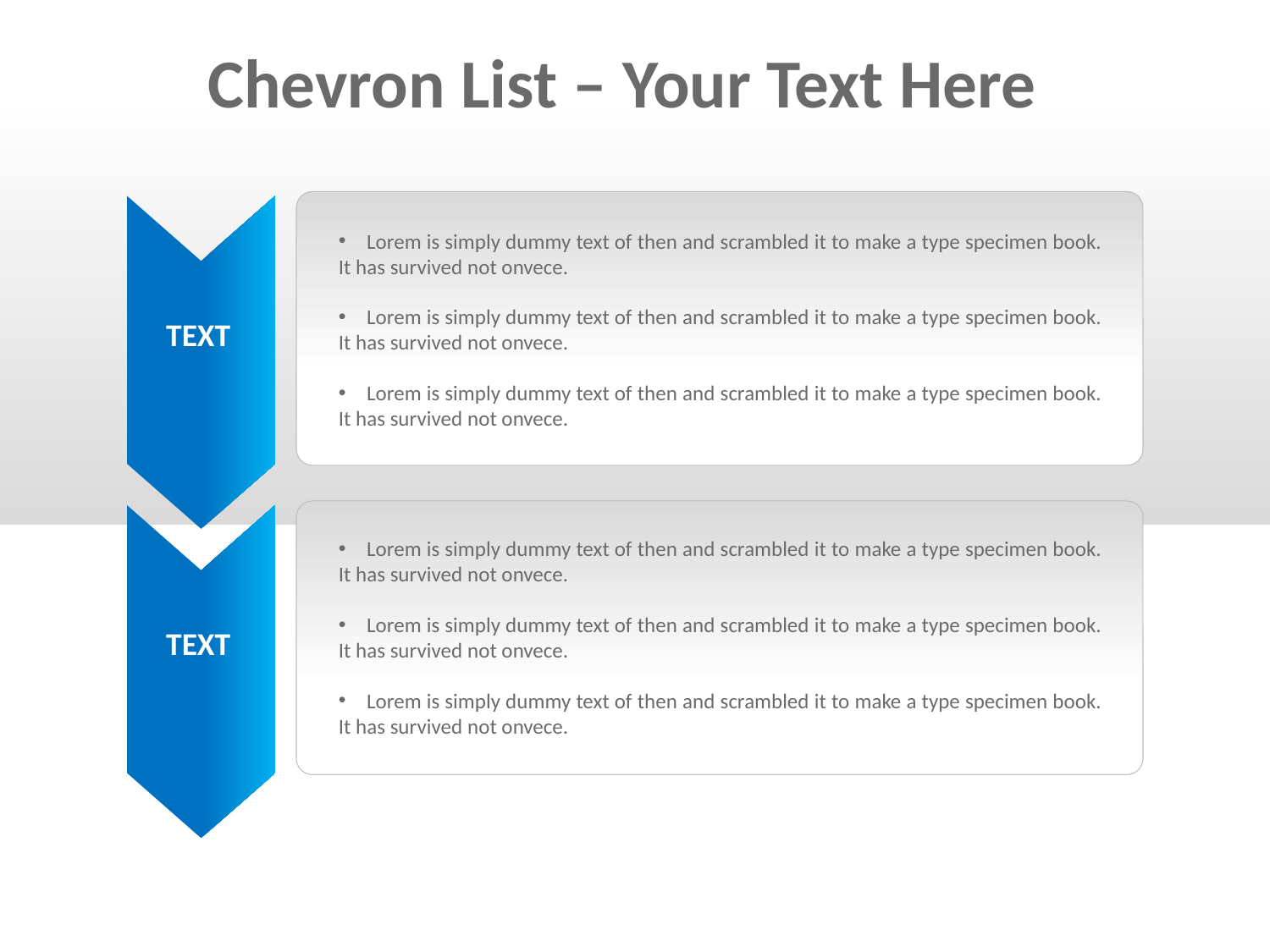

Chevron List – Your Text Here

    Lorem is simply dummy text of then and scrambled it to make a type specimen book. It has survived not onvece.

    Lorem is simply dummy text of then and scrambled it to make a type specimen book. It has survived not onvece.

    Lorem is simply dummy text of then and scrambled it to make a type specimen book. It has survived not onvece.

TEXT

    Lorem is simply dummy text of then and scrambled it to make a type specimen book. It has survived not onvece.

    Lorem is simply dummy text of then and scrambled it to make a type specimen book. It has survived not onvece.

    Lorem is simply dummy text of then and scrambled it to make a type specimen book. It has survived not onvece.

TEXT